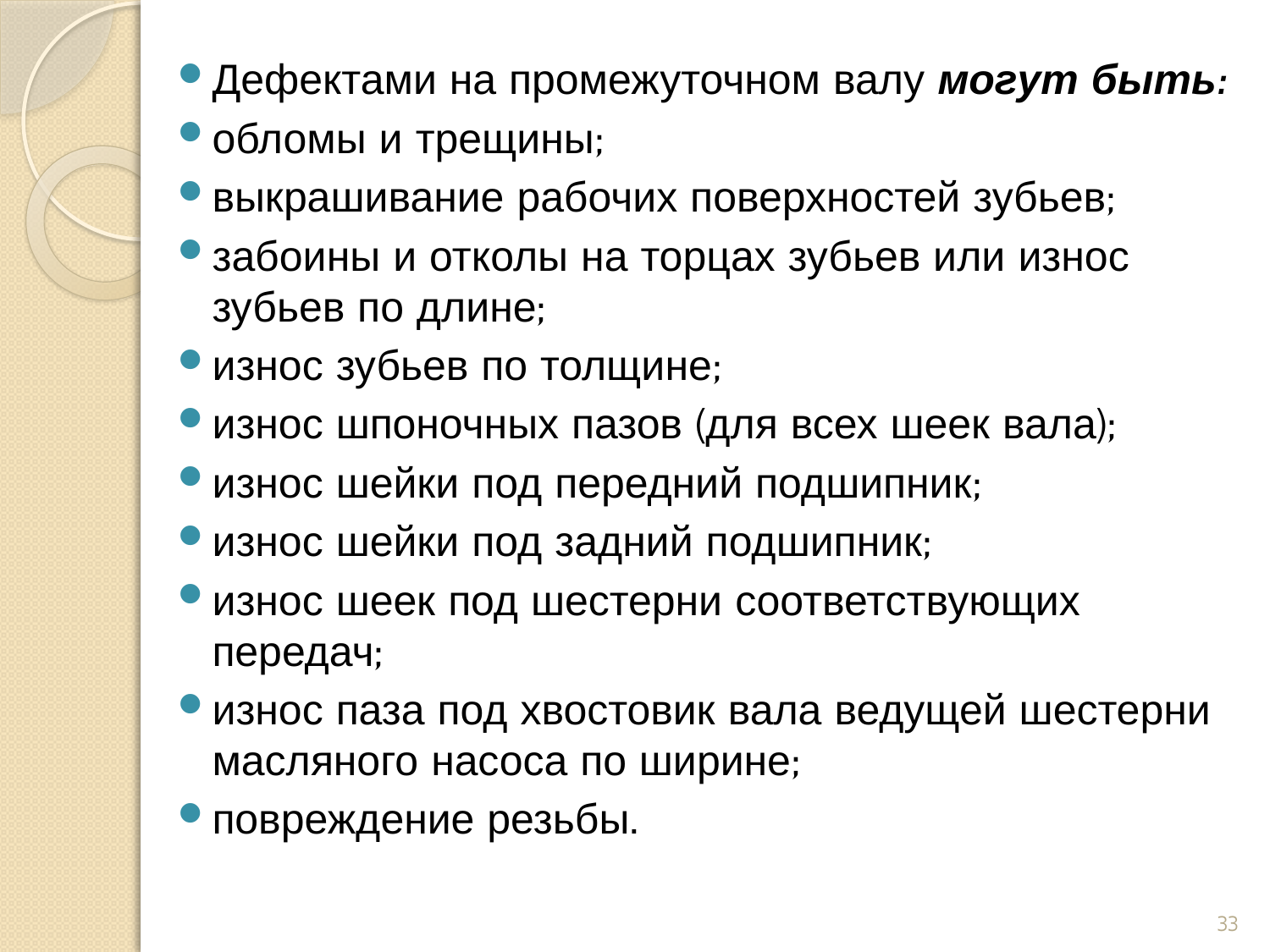

Дефектами на промежуточном валу могут быть:
обломы и трещины;
выкрашивание рабочих поверхностей зубьев;
забоины и отколы на торцах зубьев или износ зубьев по длине;
износ зубьев по толщине;
износ шпоночных пазов (для всех шеек вала);
износ шейки под передний подшипник;
износ шейки под задний подшипник;
износ шеек под шестерни соответствующих передач;
износ паза под хвостовик вала ведущей шестерни масля­ного насоса по ширине;
повреждение резьбы.
33